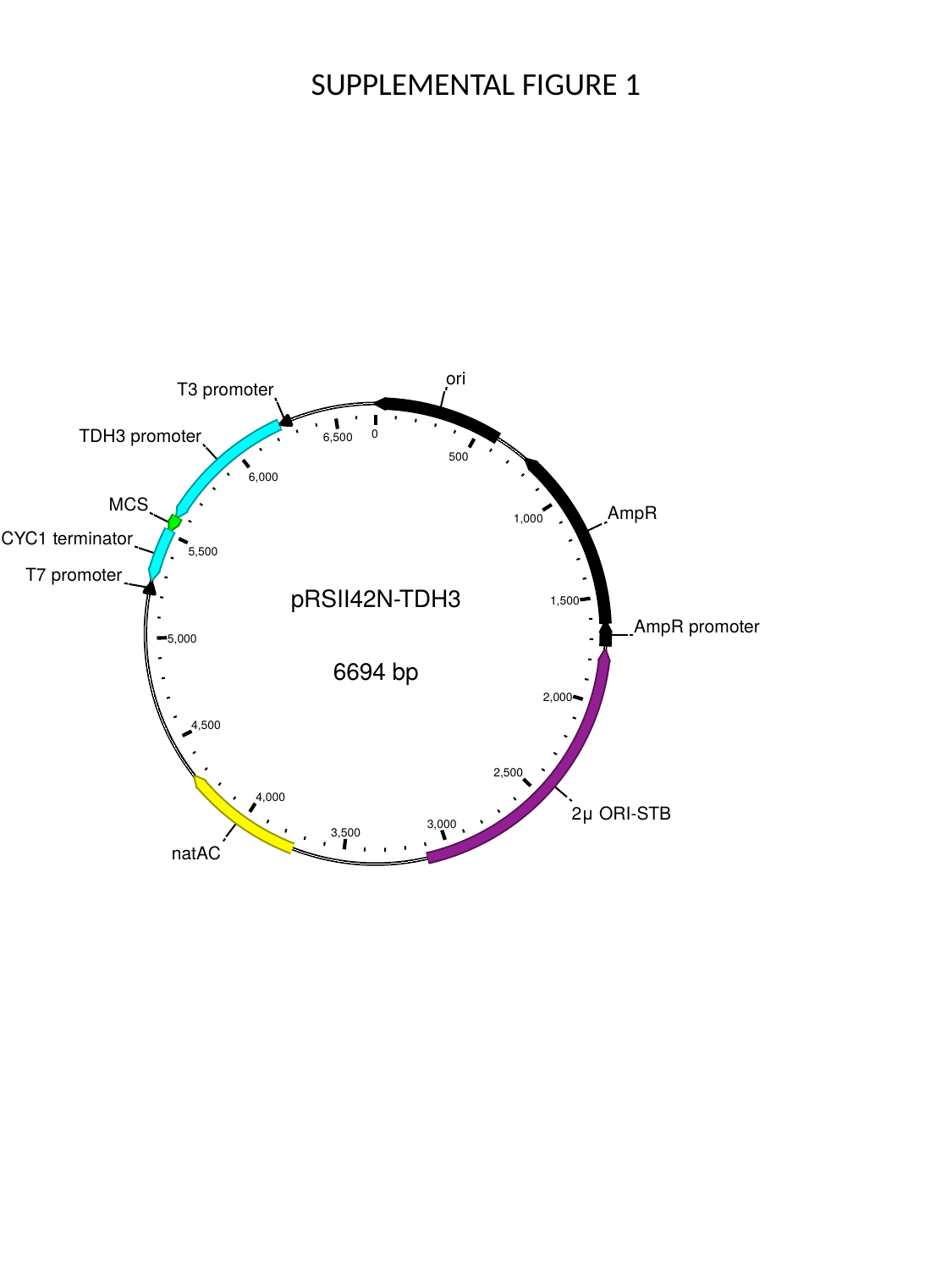

SUPPLEMENTAL FIGURE 1
ori
T3 promoter

TDH3 promoter
0
6,500

500

6,000

MCS
AmpR

1,000

CYC1 terminator

5,500

T7 promoter

pRSII42N-TDH3

1,500

AmpR promoter

5,000

6694 bp

2,000

4,500

2,500

4,000

2μ ORI-STB

3,000

3,500

natAC